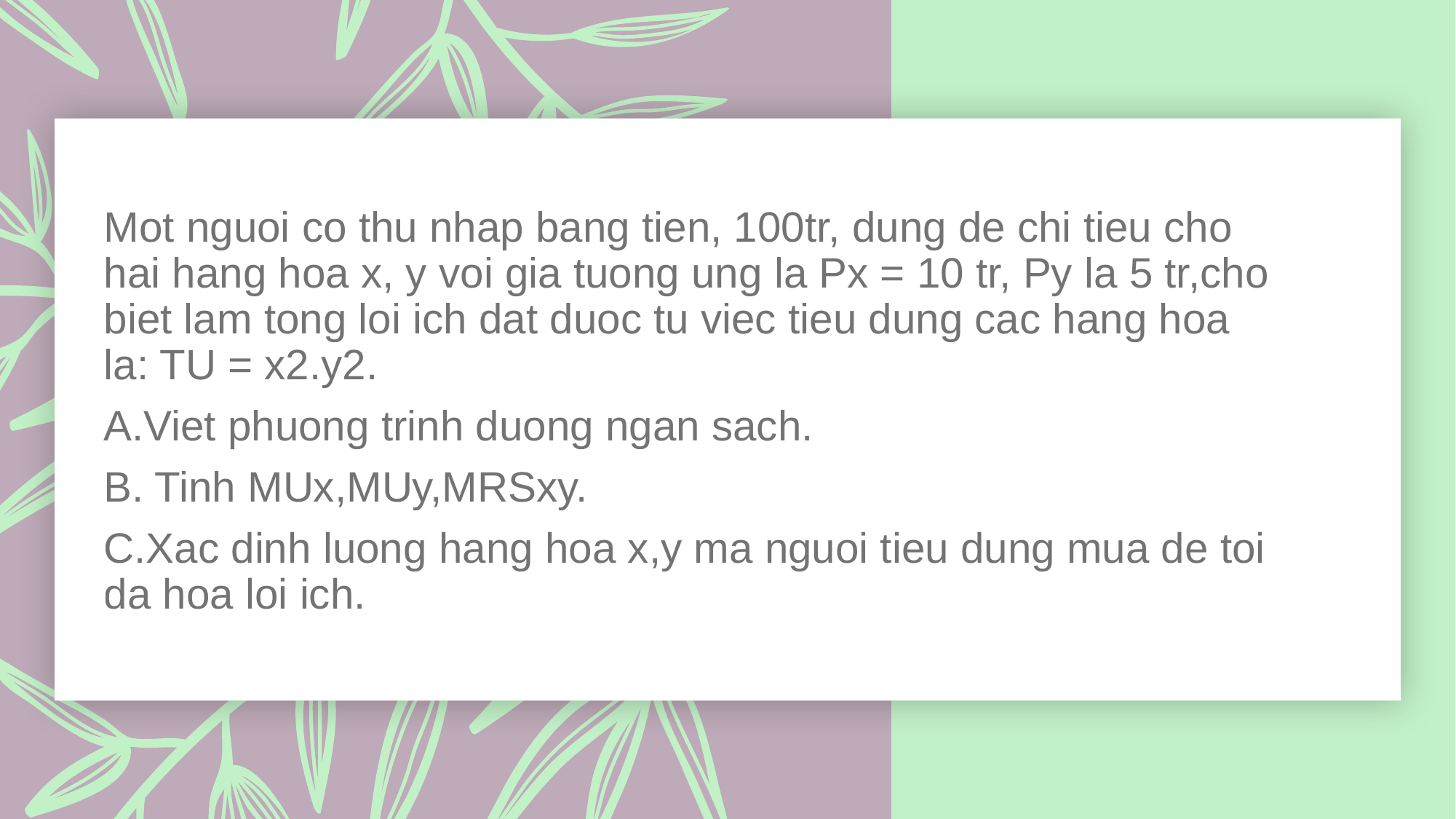

Mot nguoi co thu nhap bang tien, 100tr, dung de chi tieu cho hai hang hoa x, y voi gia tuong ung la Px = 10 tr, Py la 5 tr,cho biet lam tong loi ich dat duoc tu viec tieu dung cac hang hoa la: TU = x2.y2.
A.Viet phuong trinh duong ngan sach.
B. Tinh MUx,MUy,MRSxy.
C.Xac dinh luong hang hoa x,y ma nguoi tieu dung mua de toi da hoa loi ich.